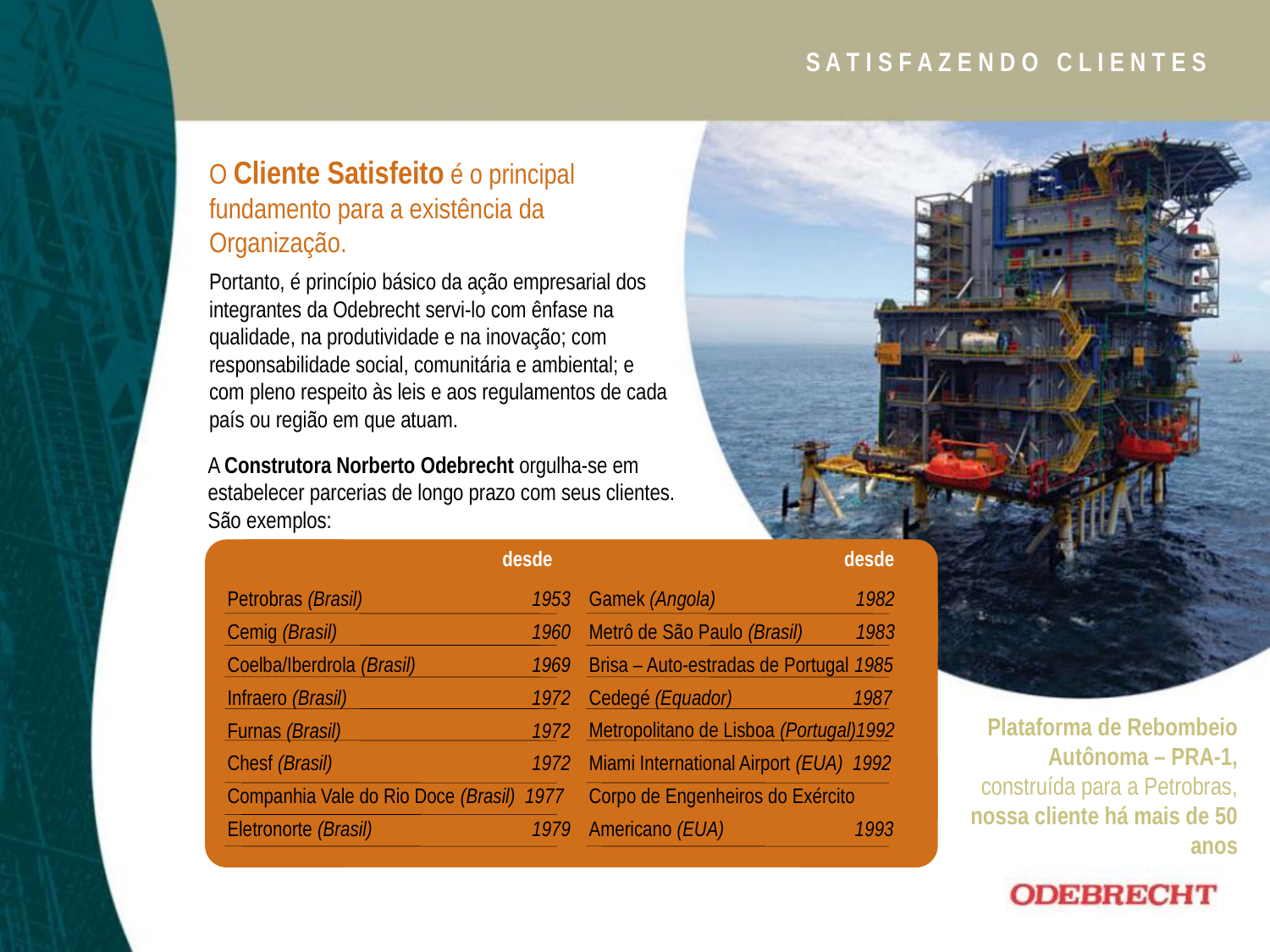

S A T I S F A Z E N D O   C L I E N T E S
O Cliente Satisfeito é o principal fundamento para a existência da Organização.
Portanto, é princípio básico da ação empresarial dos integrantes da Odebrecht servi-lo com ênfase na qualidade, na produtividade e na inovação; com responsabilidade social, comunitária e ambiental; e com pleno respeito às leis e aos regulamentos de cada país ou região em que atuam.
A Construtora Norberto Odebrecht orgulha-se em estabelecer parcerias de longo prazo com seus clientes.
São exemplos:

desde
desde

Petrobras (Brasil)	1953
Cemig (Brasil)	1960
Coelba/Iberdrola (Brasil)	1969
Infraero (Brasil)	1972
Furnas (Brasil)	1972
Chesf (Brasil)	1972
Companhia Vale do Rio Doce (Brasil)  1977
Eletronorte (Brasil)	1979

Gamek (Angola)                             1982
Metrô de São Paulo (Brasil)           1983
Brisa – Auto-estradas de Portugal 1985
Cedegé (Equador)                         1987
Metropolitano de Lisboa (Portugal)1992
Miami International Airport (EUA)  1992
Corpo de Engenheiros do Exército Americano (EUA)                           1993

Plataforma de Rebombeio Autônoma – PRA-1, construída para a Petrobras, nossa cliente há mais de 50 anos